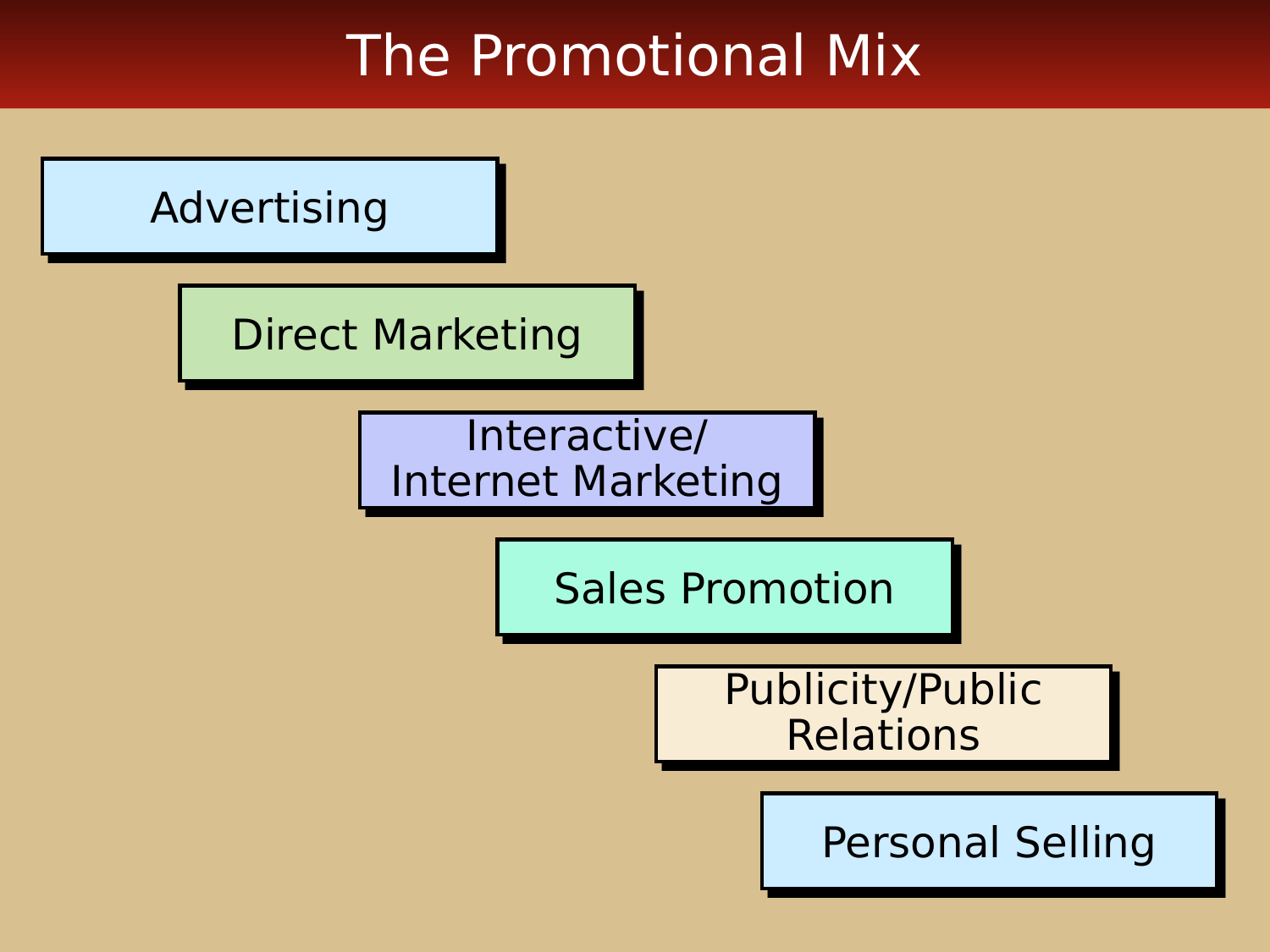

# The Promotional Mix
Advertising
Direct Marketing
Interactive/
Internet Marketing
Sales Promotion
Publicity/Public
Relations
Personal Selling